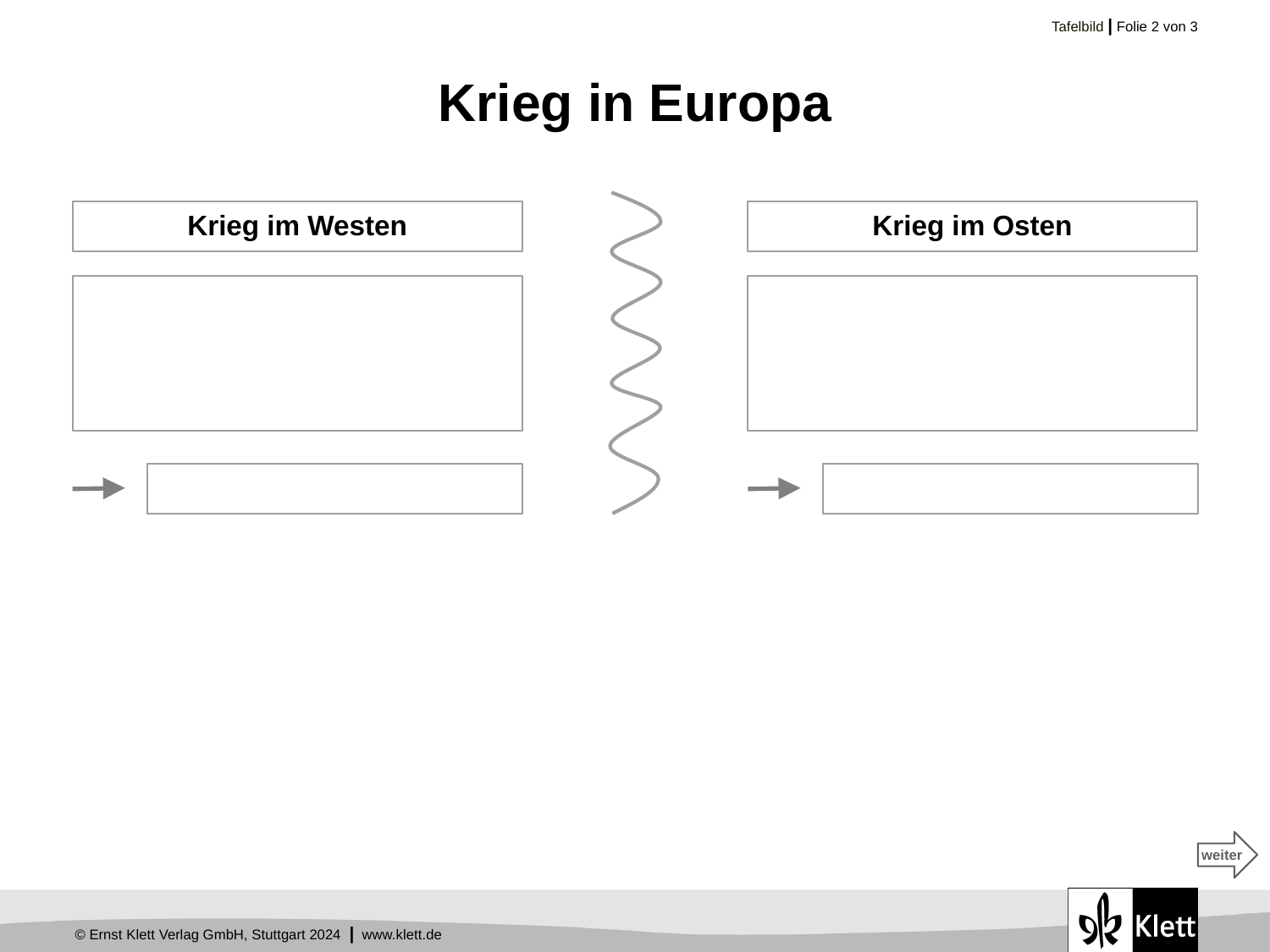

# Krieg in Europa

Krieg im Westen
Krieg im Osten

weiter
weiter
weiter